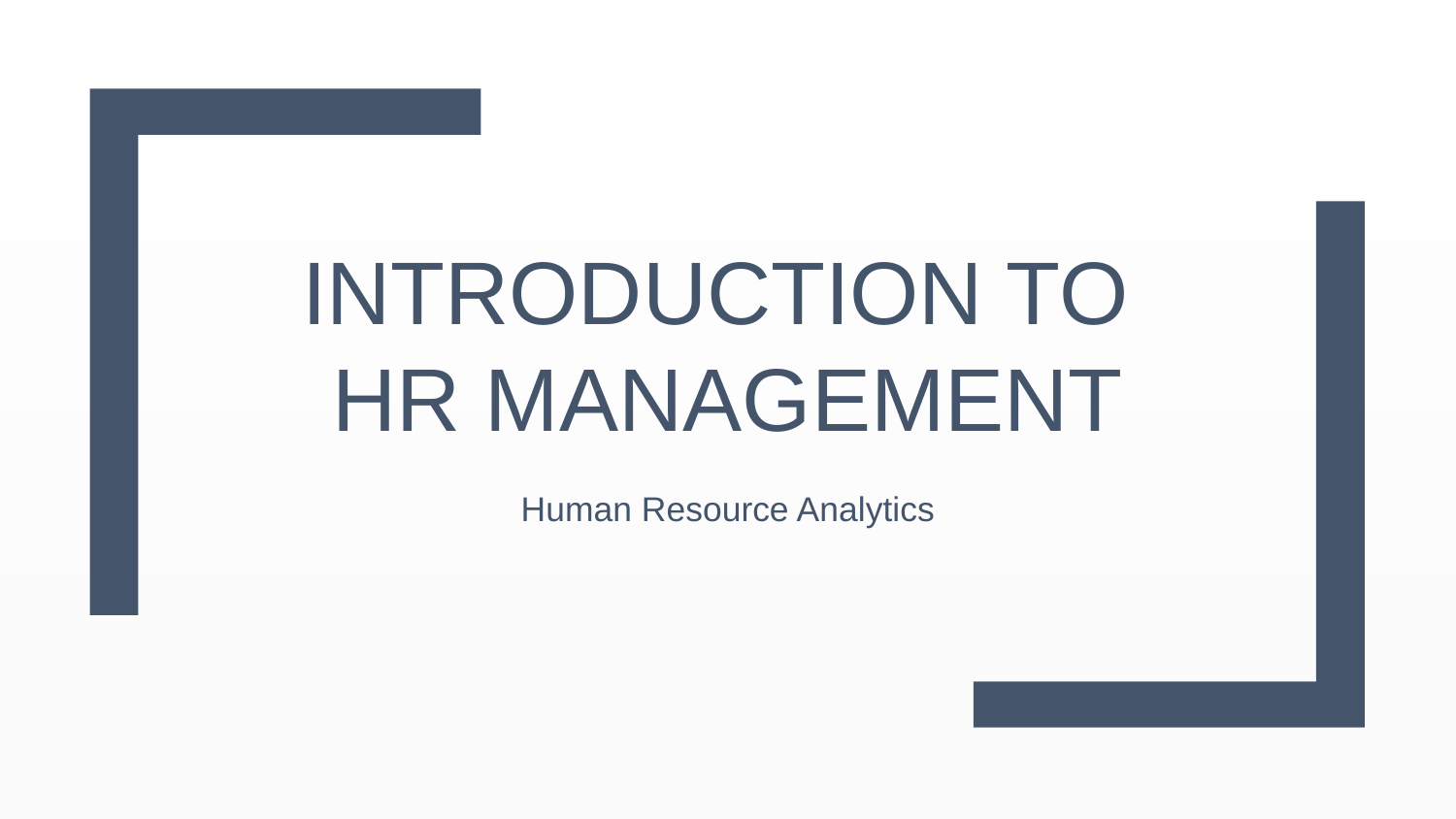

# Introduction to
HR Management
Human Resource Analytics